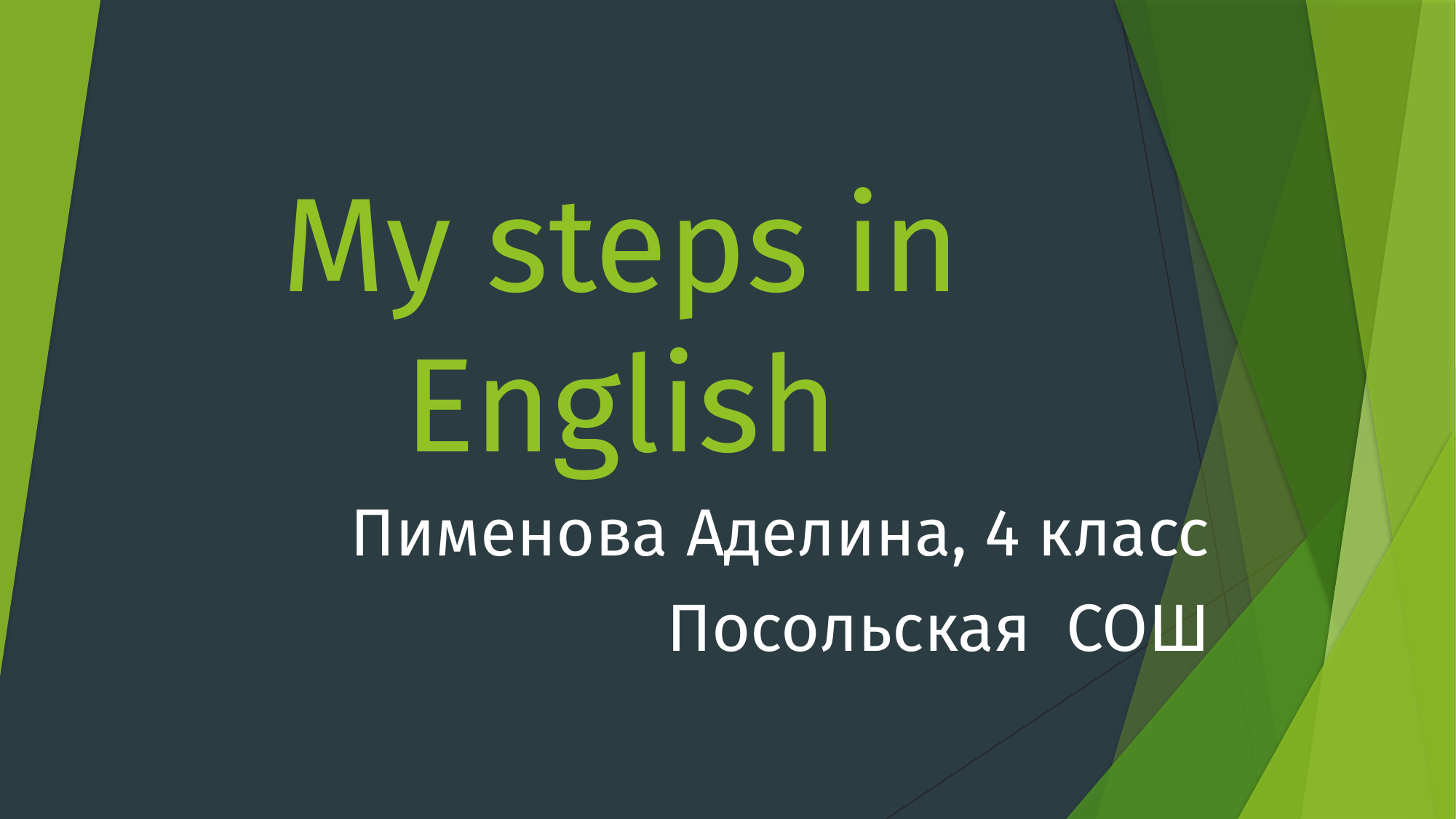

# My steps in English
Пименова Аделина, 4 класс
Посольская  СОШ